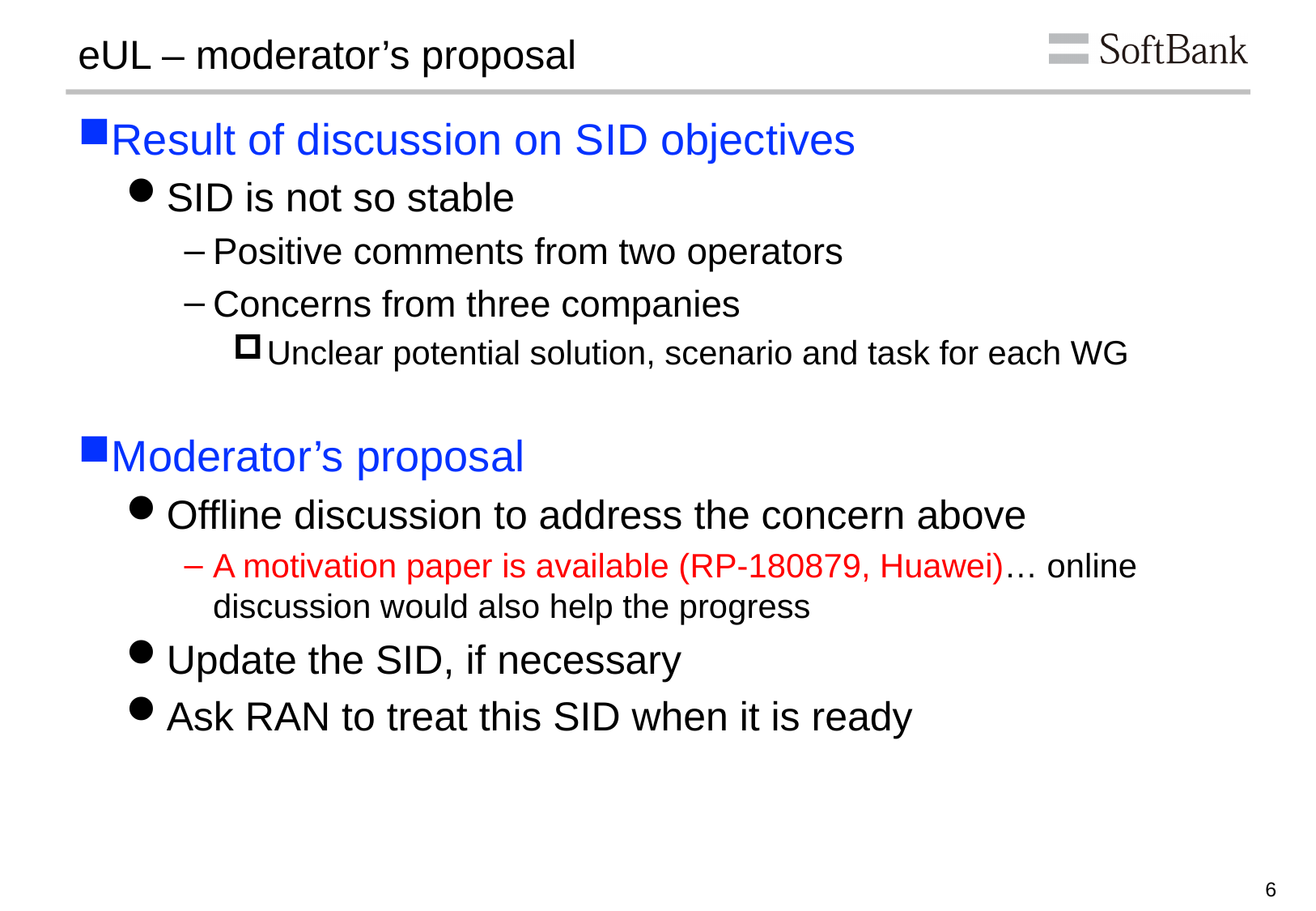

# eUL – moderator’s proposal
Result of discussion on SID objectives
SID is not so stable
Positive comments from two operators
Concerns from three companies
Unclear potential solution, scenario and task for each WG

Moderator’s proposal
Offline discussion to address the concern above
A motivation paper is available (RP-180879, Huawei)… online discussion would also help the progress
Update the SID, if necessary
Ask RAN to treat this SID when it is ready